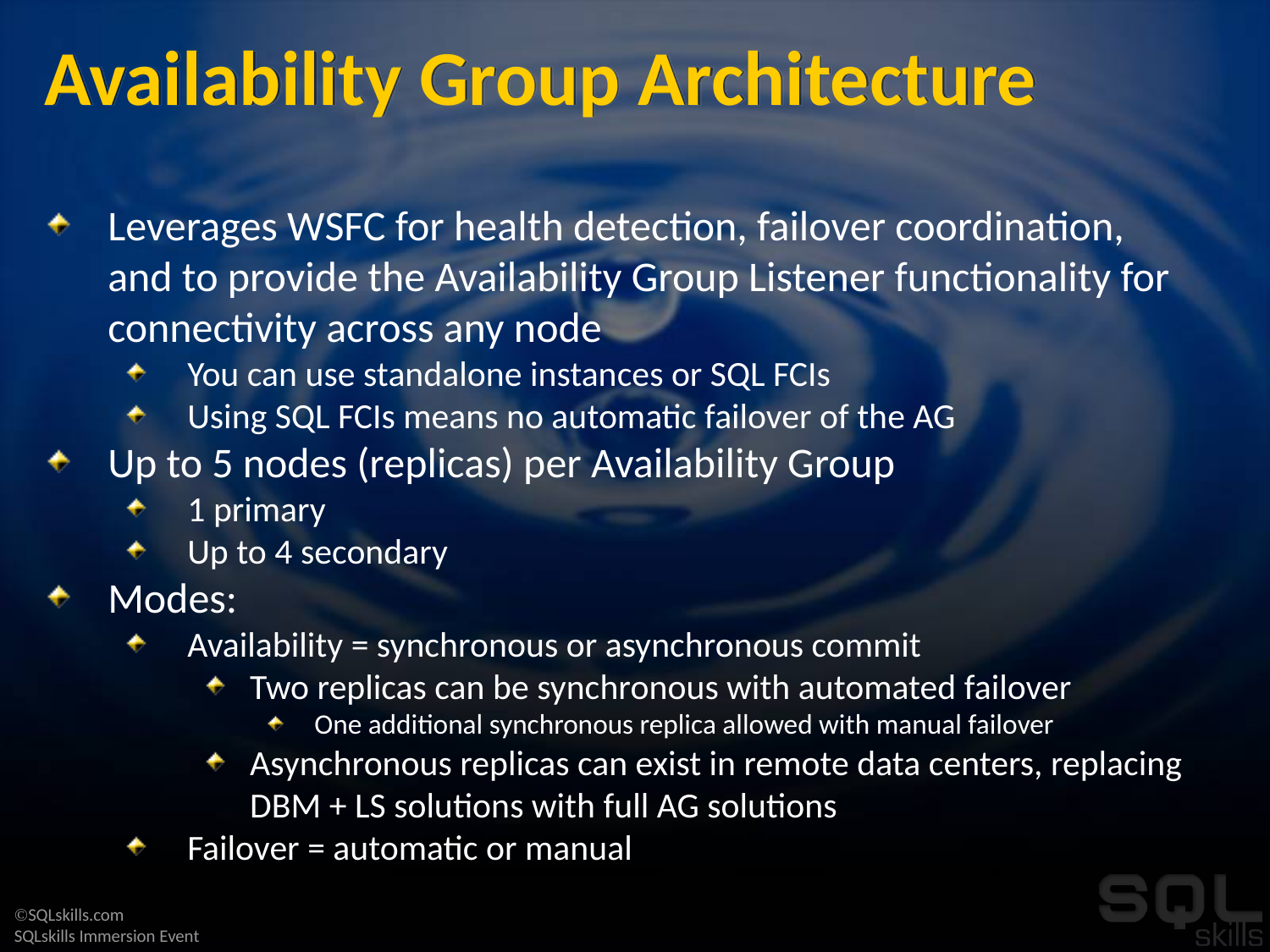

# Availability Group Architecture
Leverages WSFC for health detection, failover coordination, and to provide the Availability Group Listener functionality for connectivity across any node
You can use standalone instances or SQL FCIs
Using SQL FCIs means no automatic failover of the AG
Up to 5 nodes (replicas) per Availability Group
1 primary
Up to 4 secondary
Modes:
Availability = synchronous or asynchronous commit
Two replicas can be synchronous with automated failover
One additional synchronous replica allowed with manual failover
Asynchronous replicas can exist in remote data centers, replacing DBM + LS solutions with full AG solutions
Failover = automatic or manual